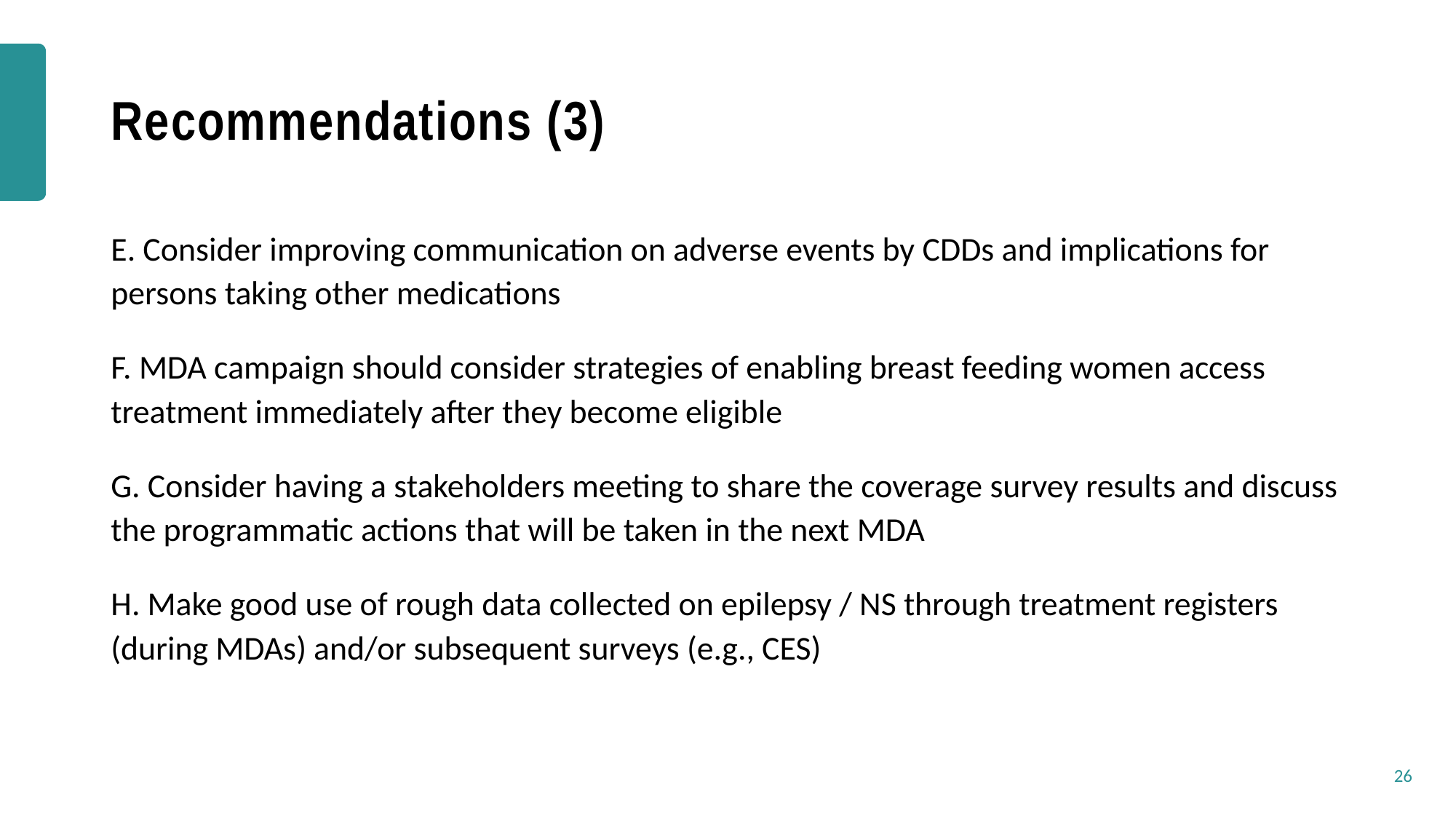

# Recommendations (3)
E. Consider improving communication on adverse events by CDDs and implications for persons taking other medications
F. MDA campaign should consider strategies of enabling breast feeding women access treatment immediately after they become eligible
G. Consider having a stakeholders meeting to share the coverage survey results and discuss the programmatic actions that will be taken in the next MDA
H. Make good use of rough data collected on epilepsy / NS through treatment registers (during MDAs) and/or subsequent surveys (e.g., CES)
26